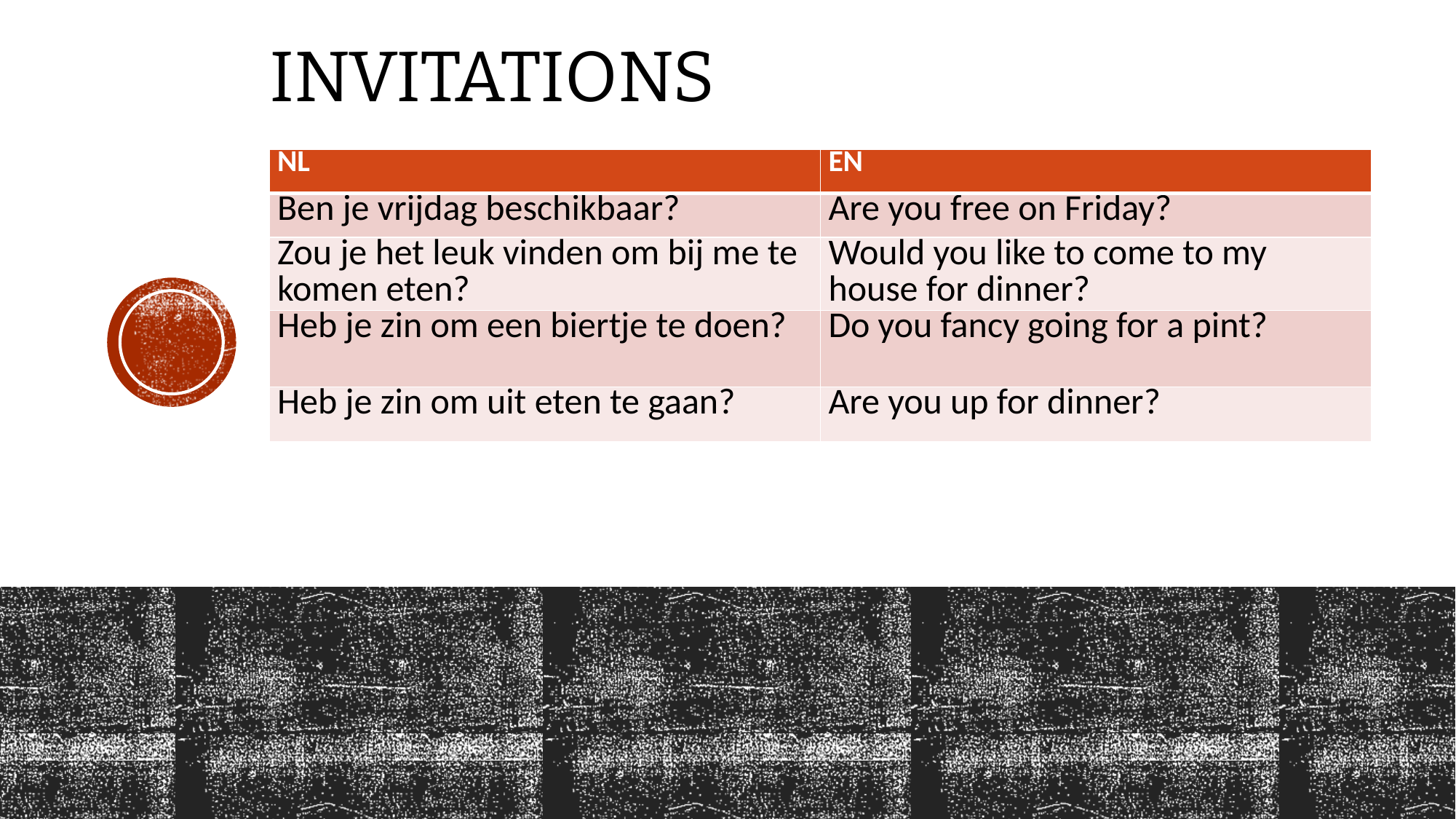

# Invitations

| NL | EN |
| --- | --- |
| Ben je vrijdag beschikbaar? | Are you free on Friday? |
| Zou je het leuk vinden om bij me te komen eten? | Would you like to come to my house for dinner? |
| Heb je zin om een biertje te doen? | Do you fancy going for a pint? |
| Heb je zin om uit eten te gaan? | Are you up for dinner? |